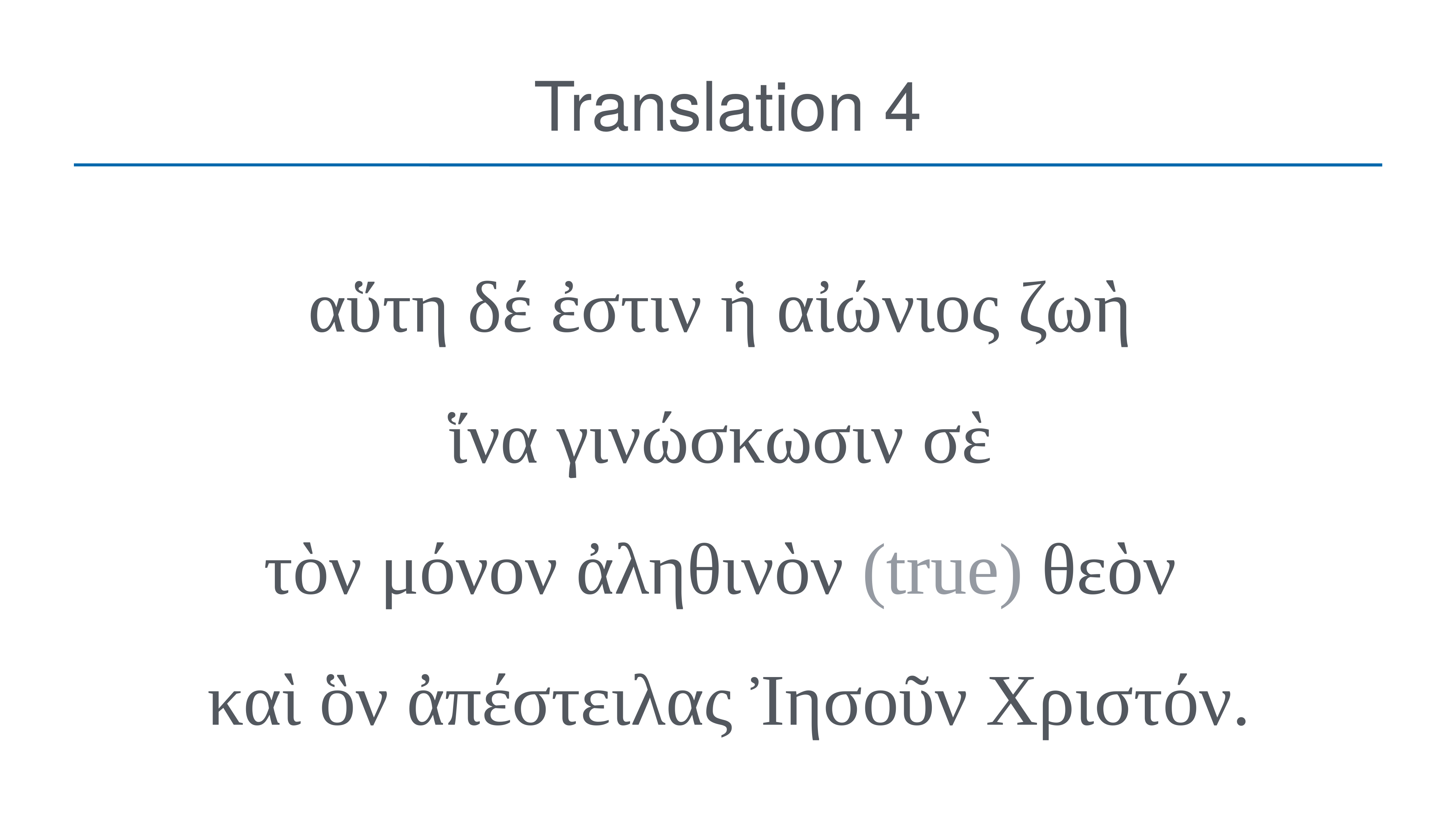

# Translation 4
αὕτη δέ ἐστιν ἡ αἰώνιος ζωὴ
ἵνα γινώσκωσιν σὲ
τὸν μόνον ἀληθινὸν (true) θεὸν
καὶ ὃν ἀπέστειλας Ἰησοῦν Χριστόν.